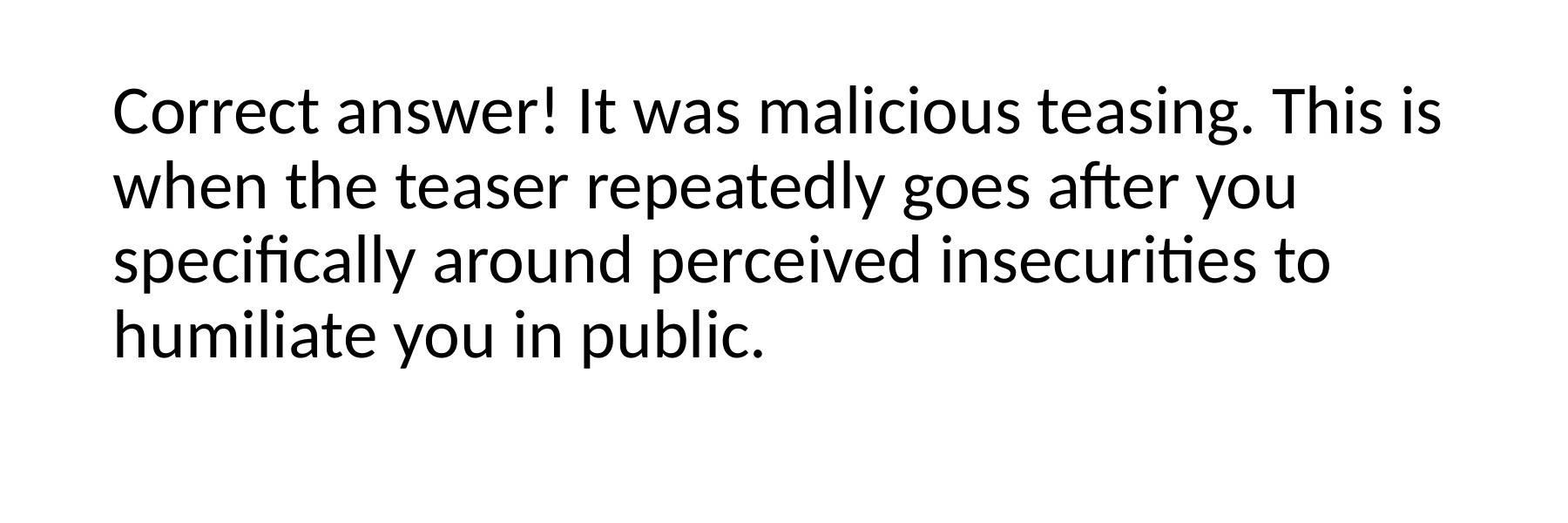

Correct answer! It was malicious teasing. This is when the teaser repeatedly goes after you specifically around perceived insecurities to humiliate you in public.